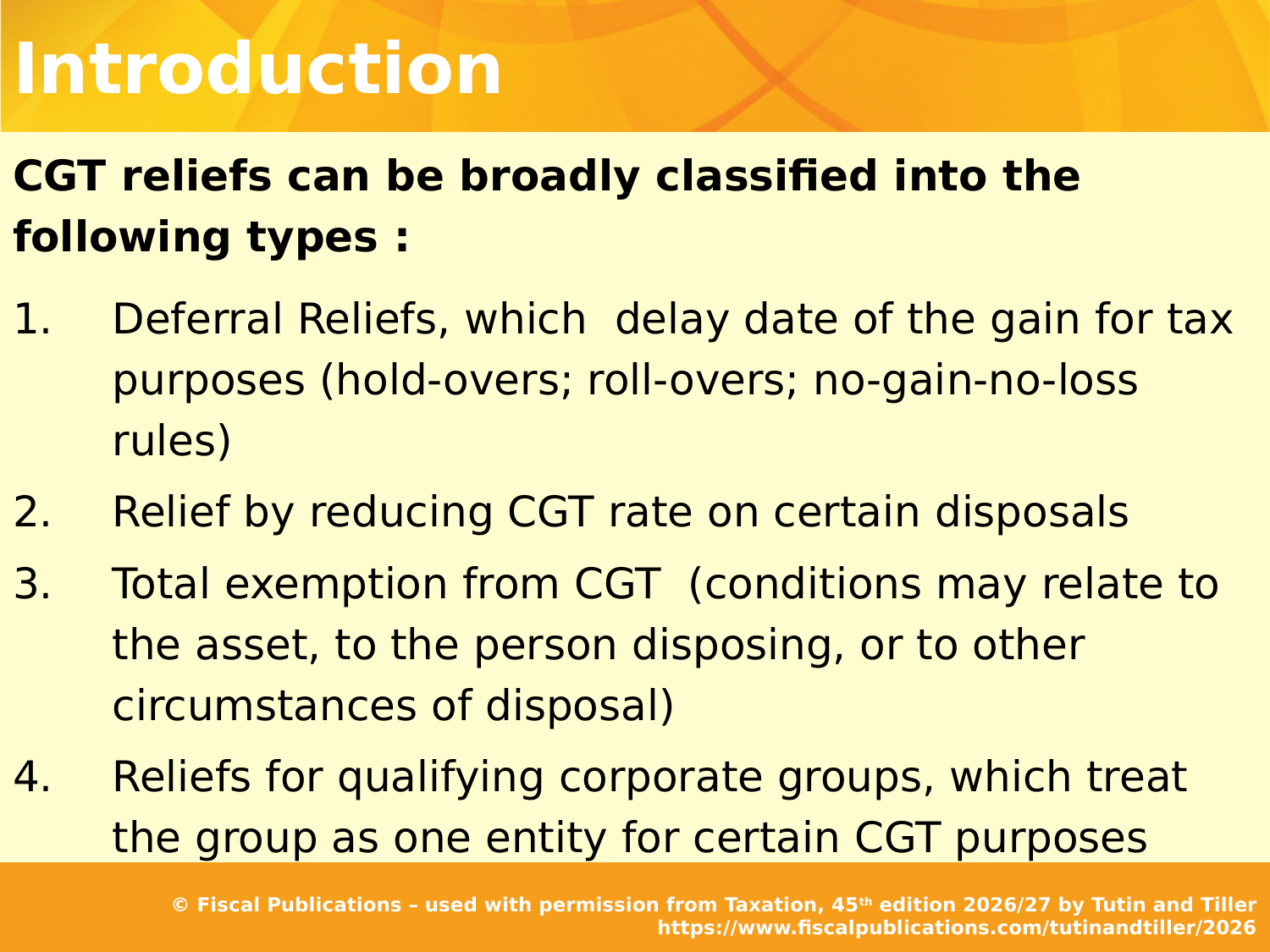

# Introduction
CGT reliefs can be broadly classified into the following types :
Deferral Reliefs, which  delay date of the gain for tax purposes (hold-overs; roll-overs; no-gain-no-loss rules)
Relief by reducing CGT rate on certain disposals
Total exemption from CGT  (conditions may relate to the asset, to the person disposing, or to other circumstances of disposal)
Reliefs for qualifying corporate groups, which treat  the group as one entity for certain CGT purposes